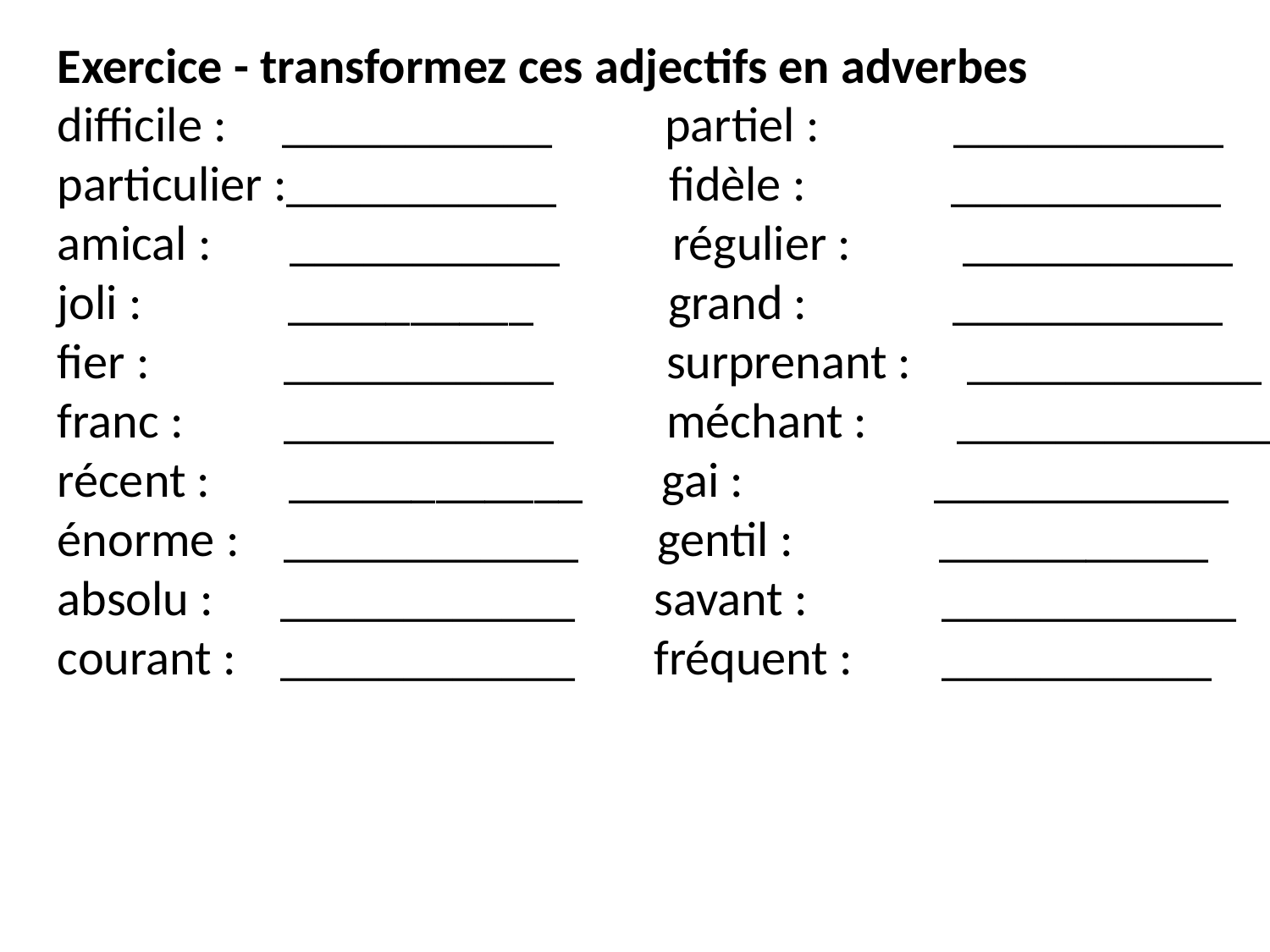

Exercice - transformez ces adjectifs en adverbes
difficile :     ___________          partiel :            ___________
particulier :___________          fidèle :             ___________
amical :       ___________          régulier :          ___________
joli :             __________            grand :             ___________
fier :            ___________          surprenant :     ____________
franc :         ___________          méchant :        _____________
récent :       ____________       gai :                 ____________
énorme :    ____________       gentil :             ___________
absolu :      ____________       savant :            ____________
courant :    ____________       fréquent :        ___________